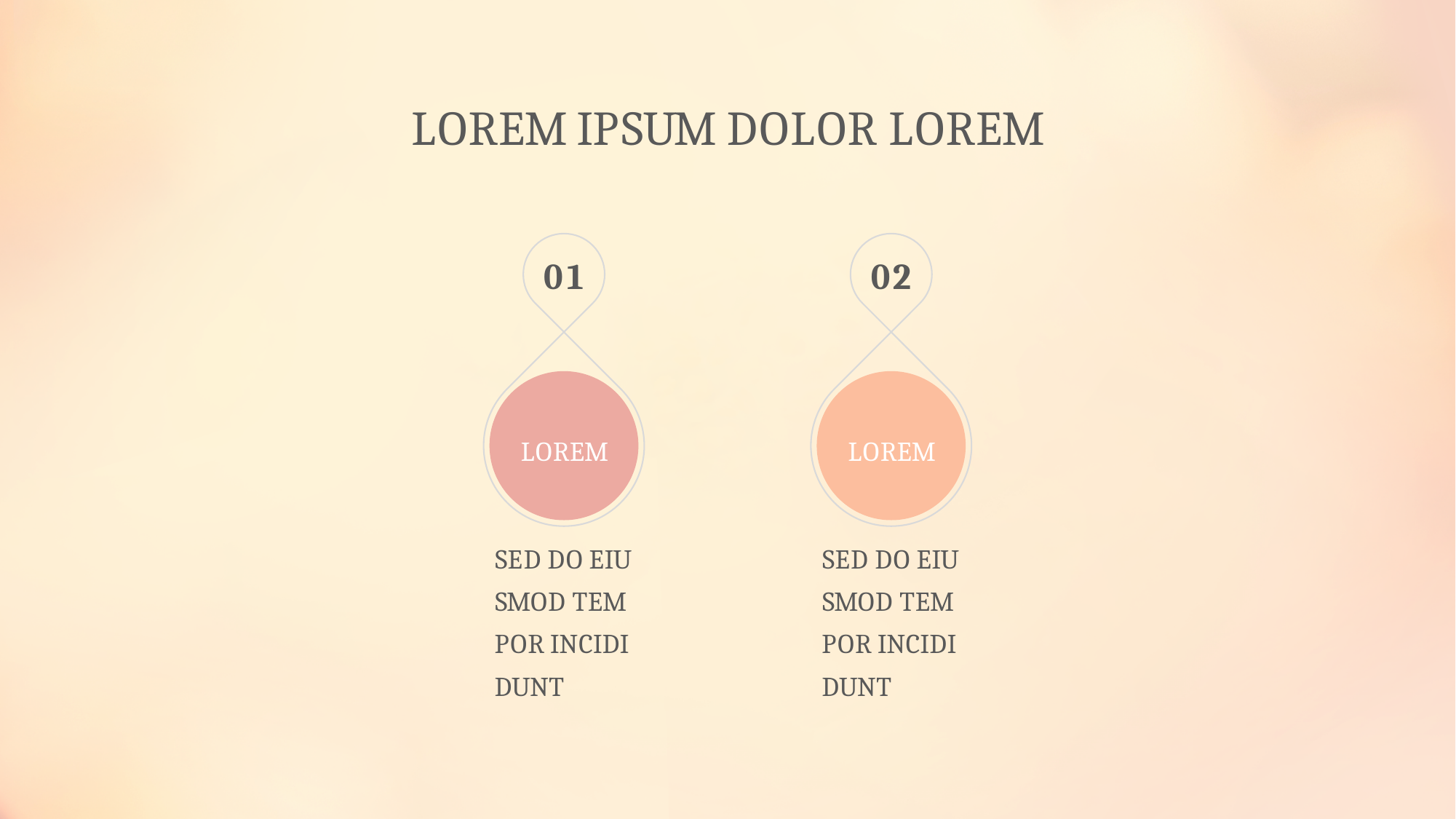

LOREM IPSUM DOLOR LOREM
01

LOREM
02

LOREM
SED DO EIUSMOD TEMPOR INCIDIDUNT
SED DO EIUSMOD TEMPOR INCIDIDUNT